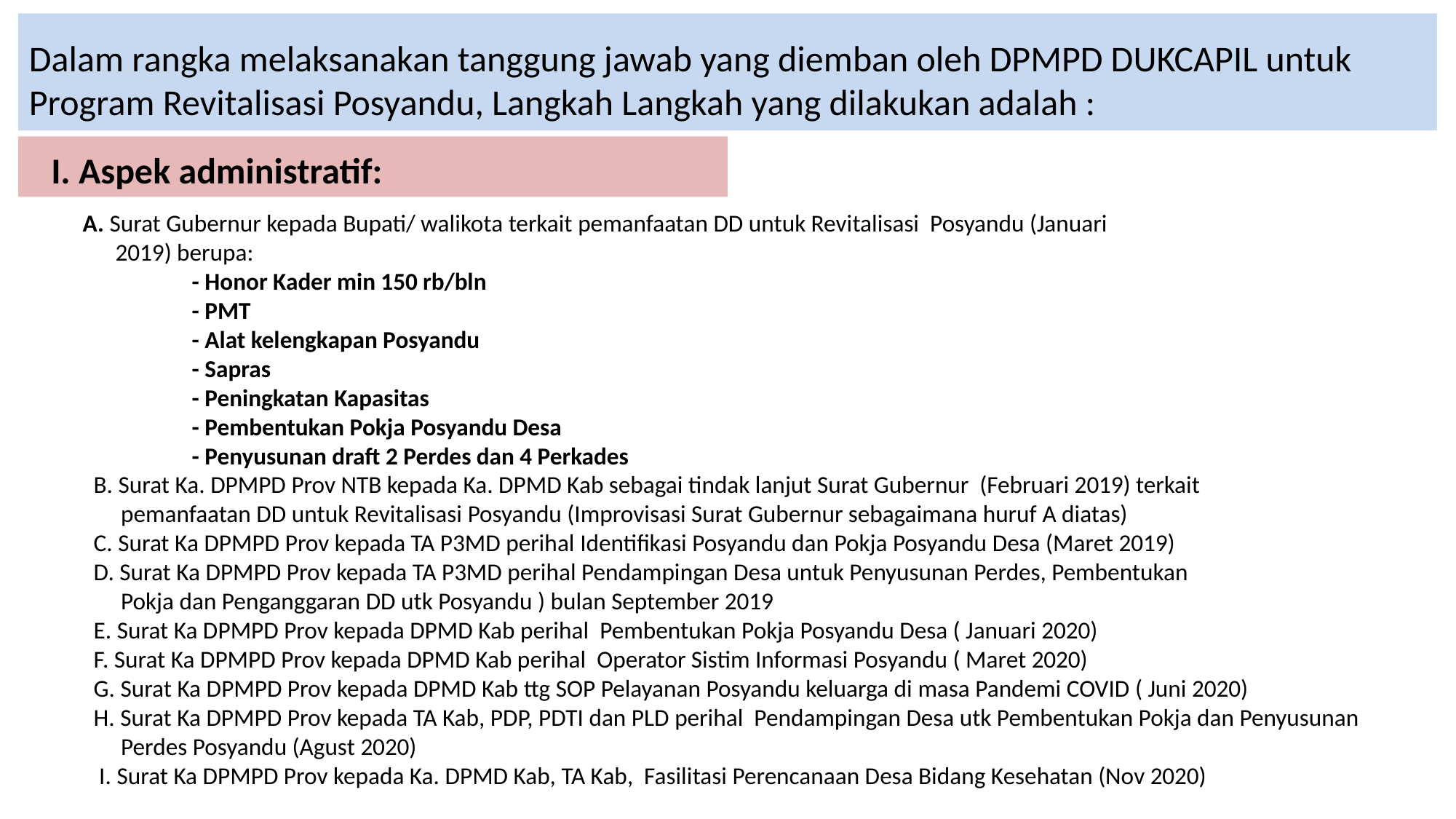

# Dalam rangka melaksanakan tanggung jawab yang diemban oleh DPMPD DUKCAPIL untuk Program Revitalisasi Posyandu, Langkah Langkah yang dilakukan adalah :
I. Aspek administratif:
A. Surat Gubernur kepada Bupati/ walikota terkait pemanfaatan DD untuk Revitalisasi  Posyandu (Januari
      2019) berupa:
	- Honor Kader min 150 rb/bln
	- PMT
	- Alat kelengkapan Posyandu
	- Sapras
	- Peningkatan Kapasitas
	- Pembentukan Pokja Posyandu Desa
	- Penyusunan draft 2 Perdes dan 4 Perkades
  B. Surat Ka. DPMPD Prov NTB kepada Ka. DPMD Kab sebagai tindak lanjut Surat Gubernur  (Februari 2019) terkait
       pemanfaatan DD untuk Revitalisasi Posyandu (Improvisasi Surat Gubernur sebagaimana huruf A diatas)
  C. Surat Ka DPMPD Prov kepada TA P3MD perihal Identifikasi Posyandu dan Pokja Posyandu Desa (Maret 2019)
  D. Surat Ka DPMPD Prov kepada TA P3MD perihal Pendampingan Desa untuk Penyusunan Perdes, Pembentukan
       Pokja dan Penganggaran DD utk Posyandu ) bulan September 2019
  E. Surat Ka DPMPD Prov kepada DPMD Kab perihal  Pembentukan Pokja Posyandu Desa ( Januari 2020)
  F. Surat Ka DPMPD Prov kepada DPMD Kab perihal  Operator Sistim Informasi Posyandu ( Maret 2020)
  G. Surat Ka DPMPD Prov kepada DPMD Kab ttg SOP Pelayanan Posyandu keluarga di masa Pandemi COVID ( Juni 2020)
  H. Surat Ka DPMPD Prov kepada TA Kab, PDP, PDTI dan PLD perihal  Pendampingan Desa utk Pembentukan Pokja dan Penyusunan
       Perdes Posyandu (Agust 2020)
   I. Surat Ka DPMPD Prov kepada Ka. DPMD Kab, TA Kab,  Fasilitasi Perencanaan Desa Bidang Kesehatan (Nov 2020)